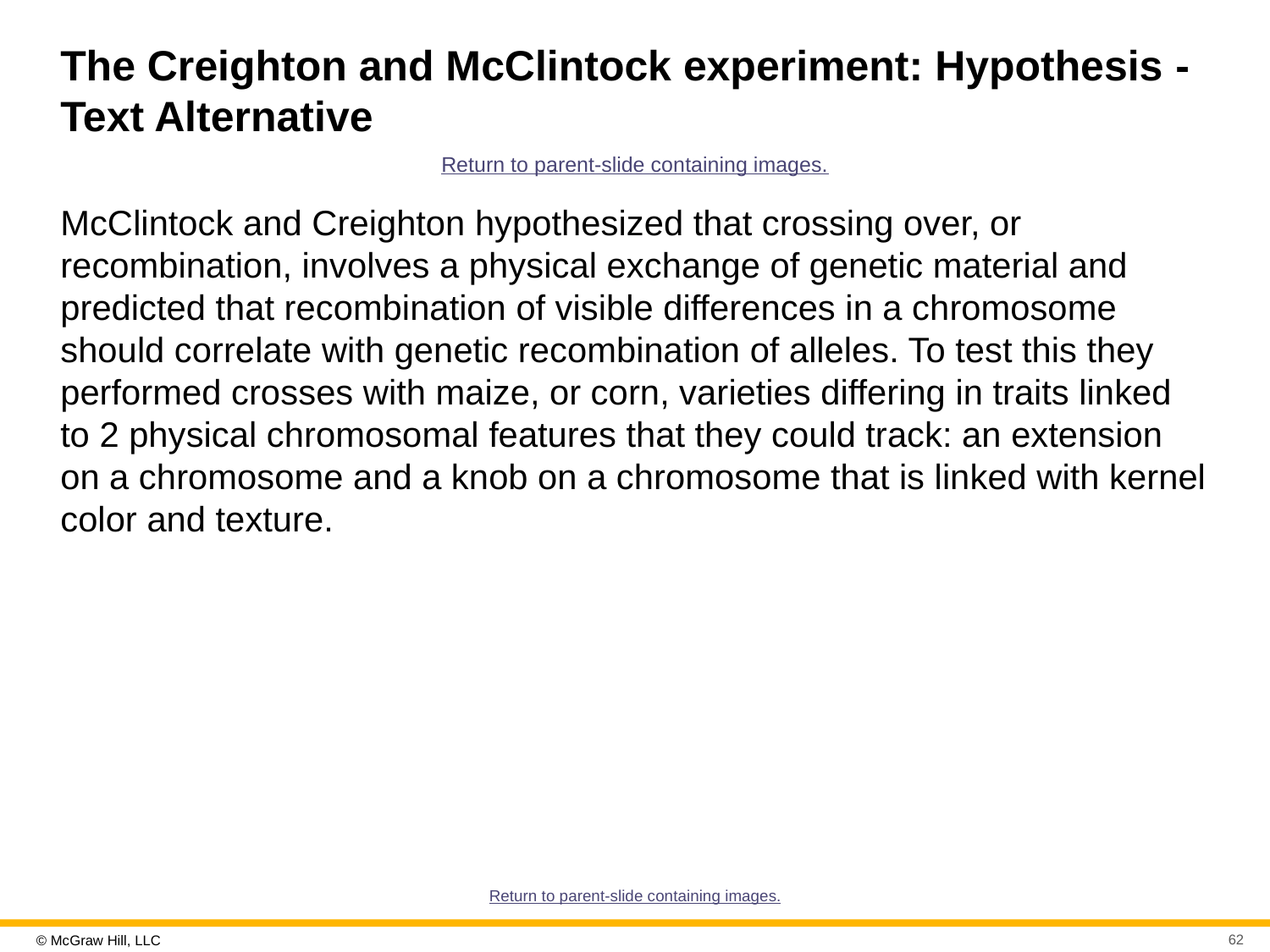

# The Creighton and McClintock experiment: Hypothesis - Text Alternative
Return to parent-slide containing images.
McClintock and Creighton hypothesized that crossing over, or recombination, involves a physical exchange of genetic material and predicted that recombination of visible differences in a chromosome should correlate with genetic recombination of alleles. To test this they performed crosses with maize, or corn, varieties differing in traits linked to 2 physical chromosomal features that they could track: an extension on a chromosome and a knob on a chromosome that is linked with kernel color and texture.
Return to parent-slide containing images.
62